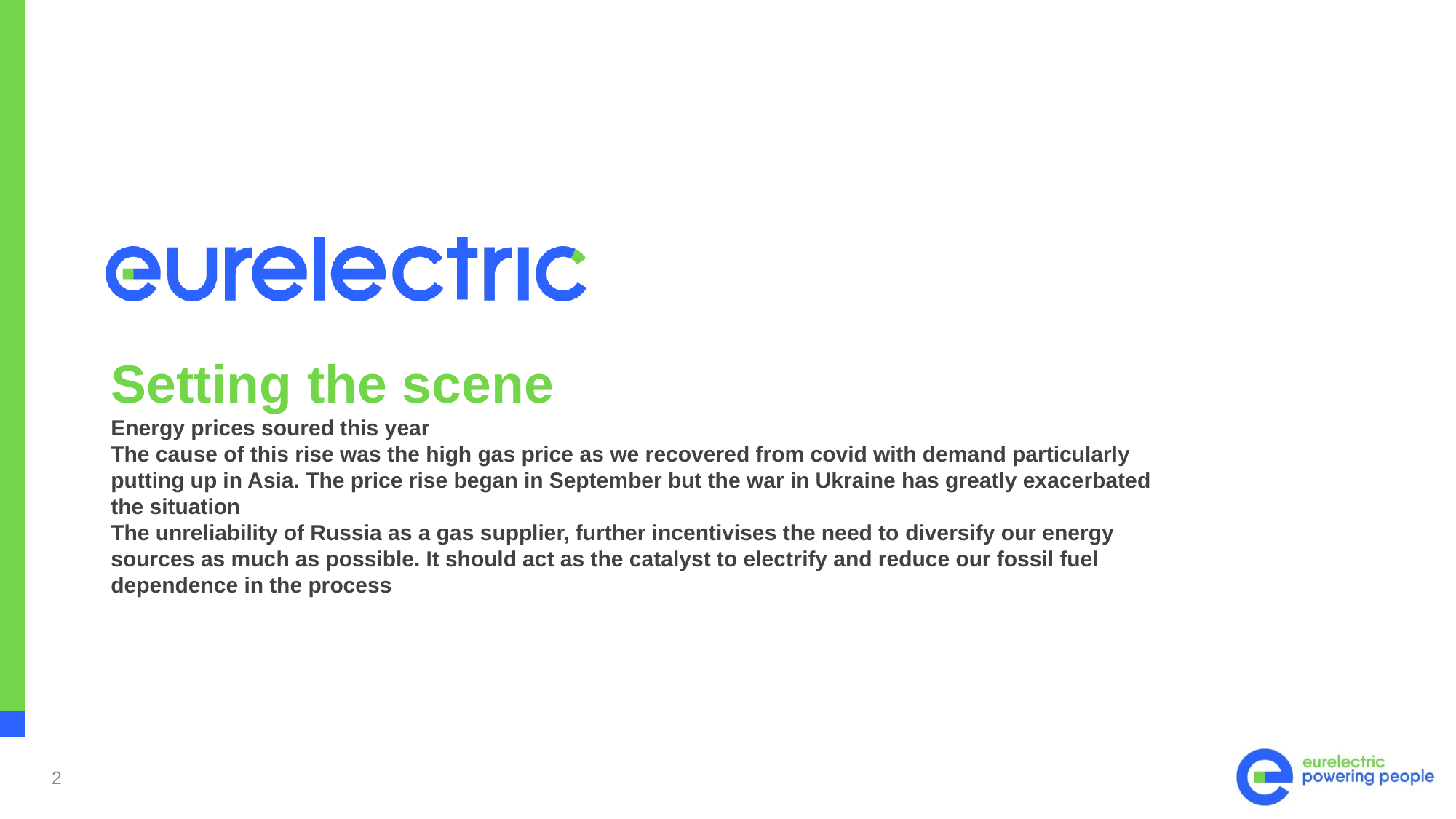

# Setting the scene Energy prices soured this year The cause of this rise was the high gas price as we recovered from covid with demand particularly putting up in Asia. The price rise began in September but the war in Ukraine has greatly exacerbated the situation The unreliability of Russia as a gas supplier, further incentivises the need to diversify our energy sources as much as possible. It should act as the catalyst to electrify and reduce our fossil fuel dependence in the process
2